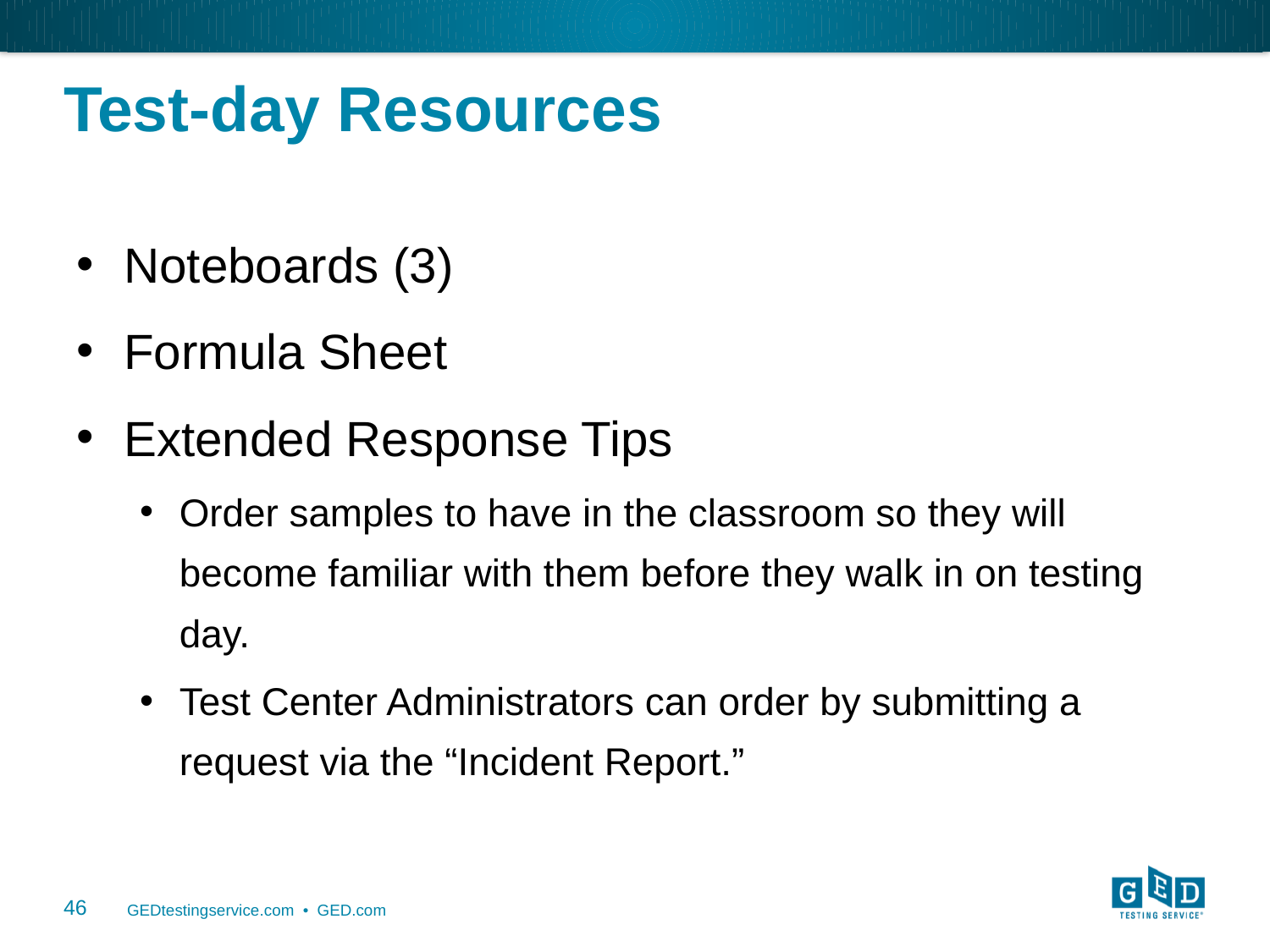

# Test-day Resources
Noteboards (3)
Formula Sheet
Extended Response Tips
Order samples to have in the classroom so they will become familiar with them before they walk in on testing day.
Test Center Administrators can order by submitting a request via the “Incident Report.”
46